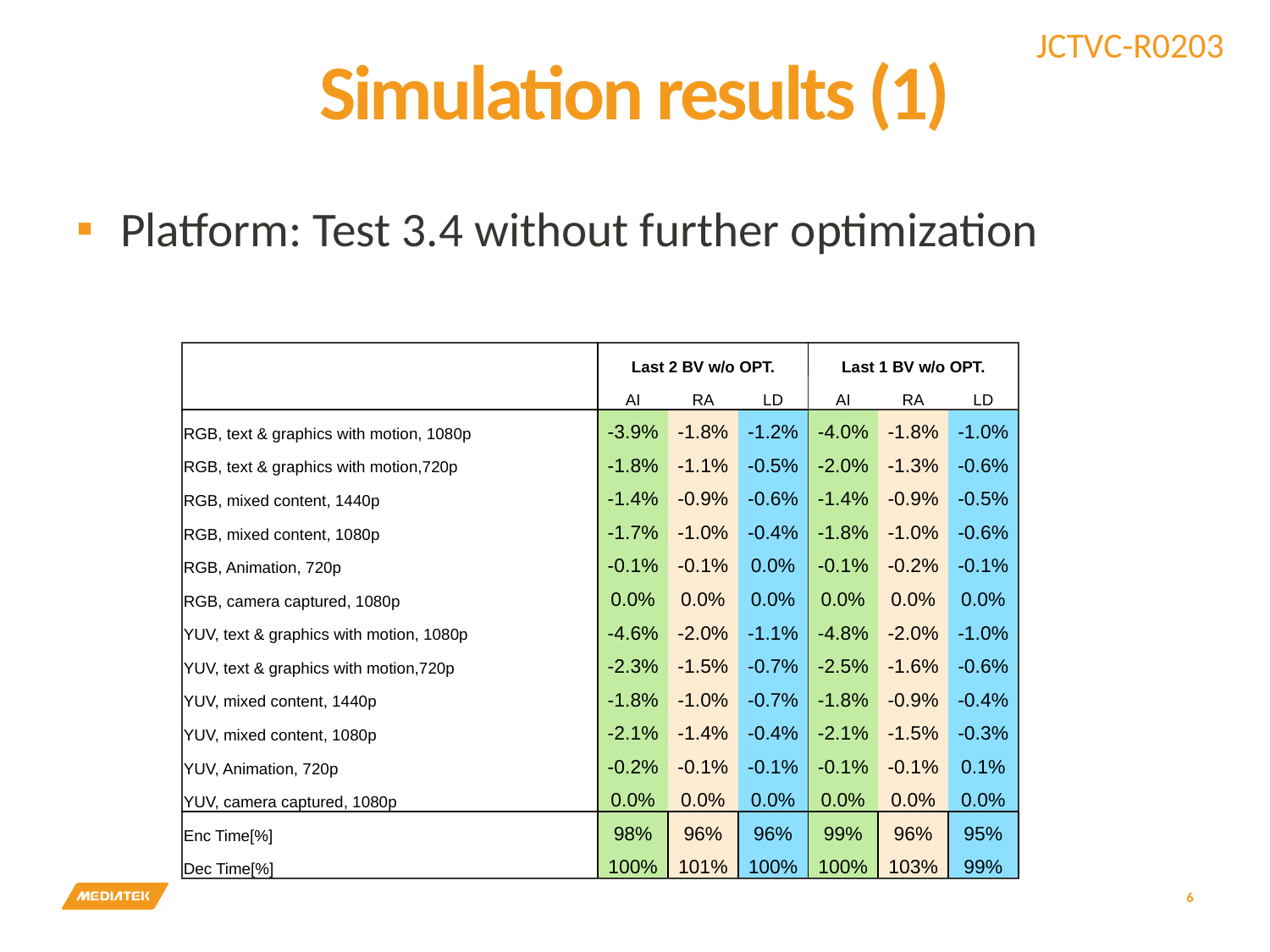

# Simulation results (1)
Platform: Test 3.4 without further optimization

|  | Last 2 BV w/o OPT. |  |  | Last 1 BV w/o OPT. |  |  |
| --- | --- | --- | --- | --- | --- | --- |
|  | AI | RA | LD | AI | RA | LD |
| RGB, text & graphics with motion, 1080p | -3.9% | -1.8% | -1.2% | -4.0% | -1.8% | -1.0% |
| RGB, text & graphics with motion,720p | -1.8% | -1.1% | -0.5% | -2.0% | -1.3% | -0.6% |
| RGB, mixed content, 1440p | -1.4% | -0.9% | -0.6% | -1.4% | -0.9% | -0.5% |
| RGB, mixed content, 1080p | -1.7% | -1.0% | -0.4% | -1.8% | -1.0% | -0.6% |
| RGB, Animation, 720p | -0.1% | -0.1% | 0.0% | -0.1% | -0.2% | -0.1% |
| RGB, camera captured, 1080p | 0.0% | 0.0% | 0.0% | 0.0% | 0.0% | 0.0% |
| YUV, text & graphics with motion, 1080p | -4.6% | -2.0% | -1.1% | -4.8% | -2.0% | -1.0% |
| YUV, text & graphics with motion,720p | -2.3% | -1.5% | -0.7% | -2.5% | -1.6% | -0.6% |
| YUV, mixed content, 1440p | -1.8% | -1.0% | -0.7% | -1.8% | -0.9% | -0.4% |
| YUV, mixed content, 1080p | -2.1% | -1.4% | -0.4% | -2.1% | -1.5% | -0.3% |
| YUV, Animation, 720p | -0.2% | -0.1% | -0.1% | -0.1% | -0.1% | 0.1% |
| YUV, camera captured, 1080p | 0.0% | 0.0% | 0.0% | 0.0% | 0.0% | 0.0% |
| Enc Time[%] | 98% | 96% | 96% | 99% | 96% | 95% |
| Dec Time[%] | 100% | 101% | 100% | 100% | 103% | 99% |
6